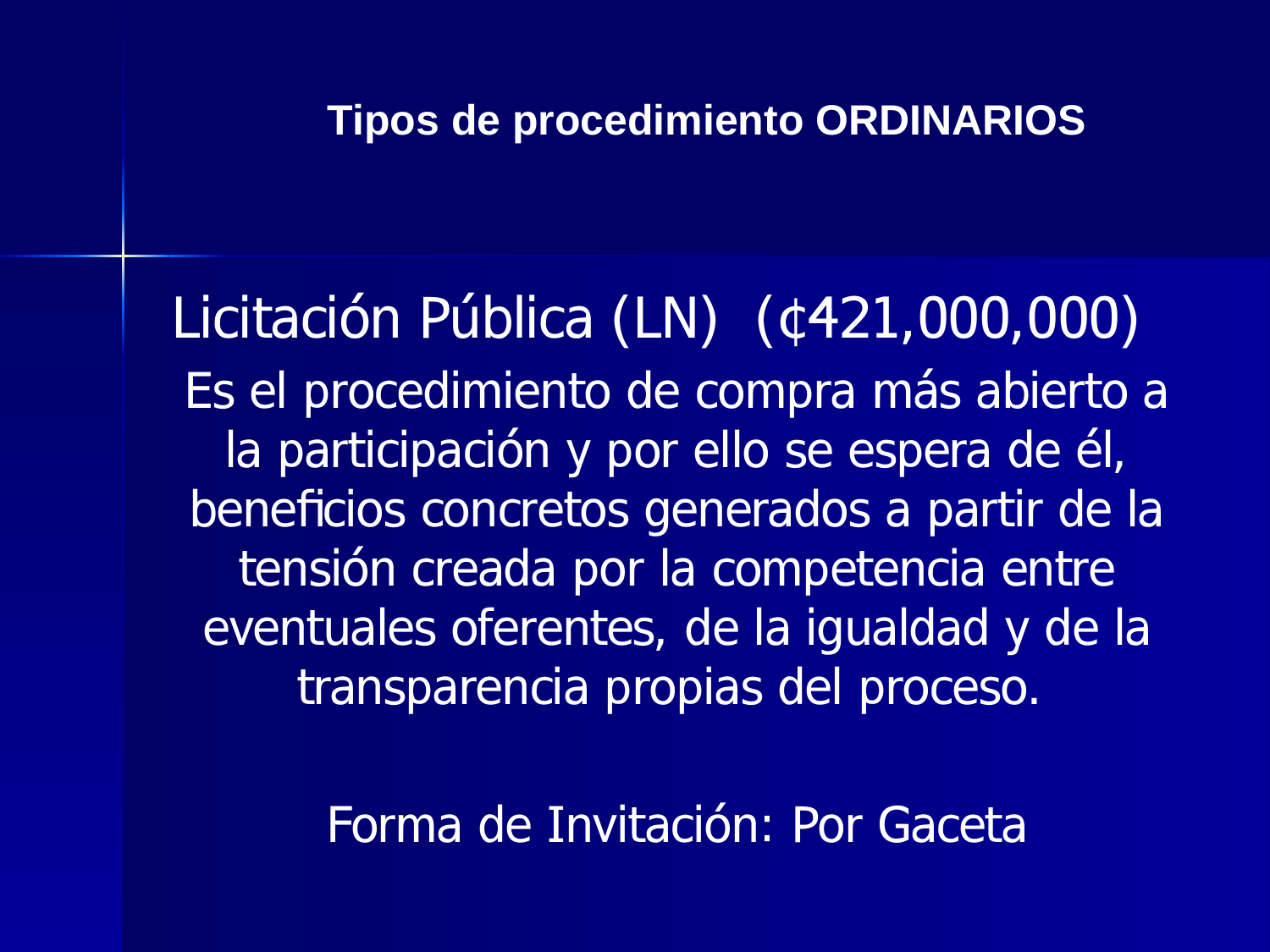

Tipos de procedimiento ORDINARIOS
Licitación Pública (LN)  (¢421,000,000)
Es el procedimiento de compra más abierto a la participación y por ello se espera de él, beneficios concretos generados a partir de la tensión creada por la competencia entre eventuales oferentes, de la igualdad y de la transparencia propias del proceso.

Forma de Invitación: Por Gaceta